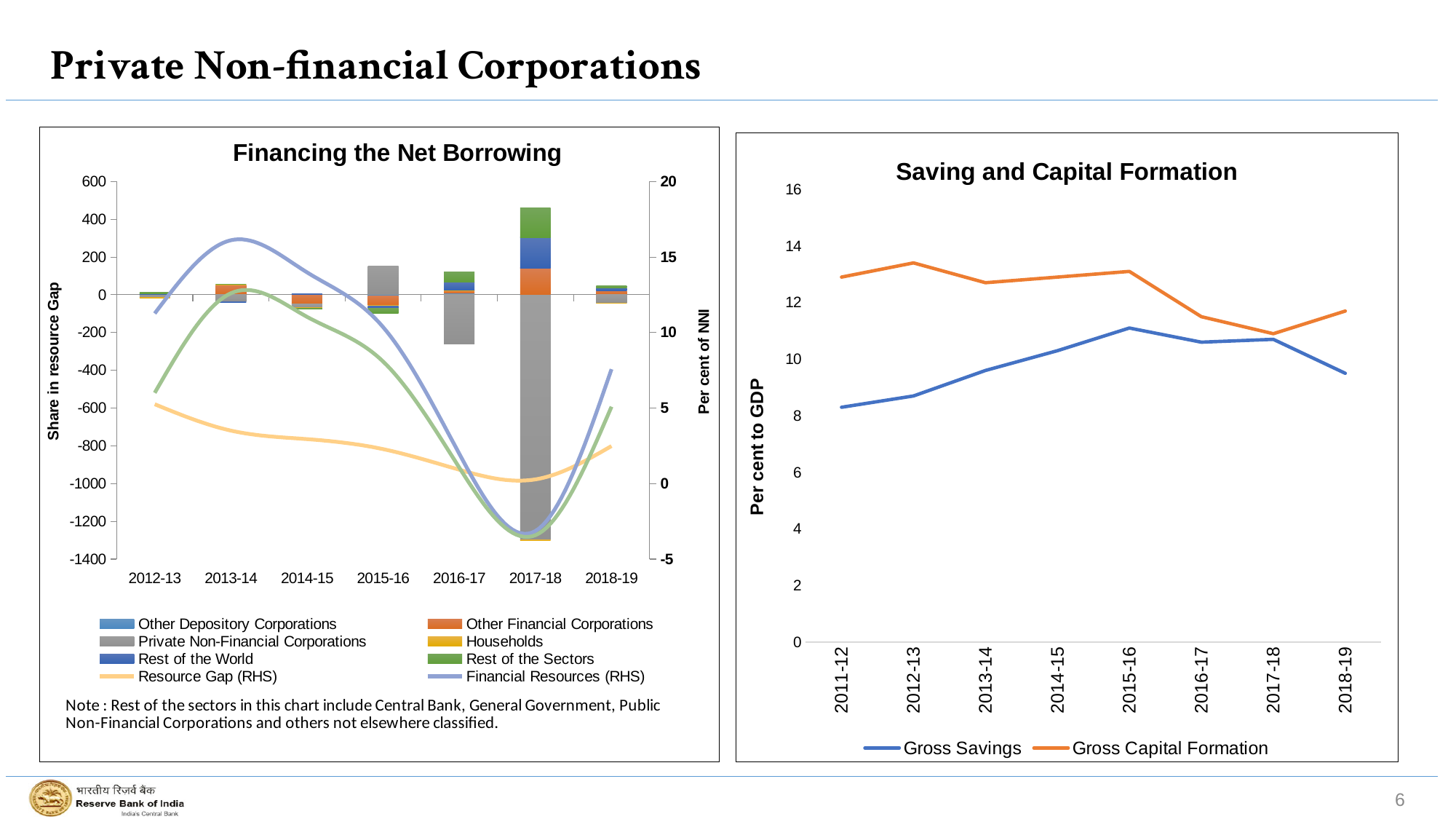

# Private Non-financial Corporations

### Chart: Financing the Net Borrowing

| Category | Other Depository Corporations | Other Financial Corporations | Private Non-Financial Corporations | Households | Rest of the World | Rest of the Sectors | Resource Gap (RHS) | Financial Resources (RHS) | Financial Uses (RHS) |
|---|---|---|---|---|---|---|---|---|---|
| 2012-13 | 1.4716405850176815 | 0.6557881892686013 | -15.059169061045843 | -0.5713703064024276 | 5.290923104129448 | 6.191193382744703 | 5.254995315227902 | 11.26672736672722 | 6.011732051499317 |
| 2013-14 | 0.07872707721711304 | 51.04140934952108 | -35.91147598133525 | 3.3155944931509884 | -2.943923505523266 | 0.45039806484483563 | 3.509859447818458 | 16.114281615250228 | 12.604422167431762 |
| 2014-15 | -0.01579131571454707 | -48.86363769212696 | -19.243215188336833 | -4.859742729078008 | 4.4691028862443325 | -0.40643115854822287 | 2.945376728163034 | 13.986025751003236 | 11.040649022840206 |
| 2015-16 | -7.600130531221016 | -48.31069074407024 | 150.7837830659354 | -2.9809497694856897 | -13.774164841326874 | -24.35524514203358 | 2.2801775028718727 | 10.361651532695102 | 8.081474029823232 |
| 2016-17 | 9.104542505826878 | 11.693225214579767 | -259.6028257677749 | 3.7290042579852933 | 41.69033724639748 | 54.523884010209635 | 0.9179575986889585 | 1.98035246373743 | 1.0623948650484702 |
| 2017-18 | -1.0075692098007978 | 142.5574258229736 | -1297.8502919816783 | -2.968617225077563 | 161.98812676438786 | 158.01194032950949 | 0.2765503870292668 | -3.142833278568583 | -3.4193836655978487 |
| 2018-19 | -0.14500090481113462 | 22.654786035380468 | -42.97350604597274 | -1.982364574160415 | 13.572444710454677 | 11.445079231483126 | 2.484359468916429 | 7.576039366367534 | 5.091679897451106 |

### Chart: Saving and Capital Formation

| Category | Gross Savings | Gross Capital Formation |
|---|---|---|
| 2011-12 | 8.3 | 12.9 |
| 2012-13 | 8.700000000000001 | 13.4 |
| 2013-14 | 9.6 | 12.7 |
| 2014-15 | 10.3 | 12.9 |
| 2015-16 | 11.1 | 13.1 |
| 2016-17 | 10.6 | 11.5 |
| 2017-18 | 10.7 | 10.9 |
| 2018-19 | 9.5 | 11.7 |
6